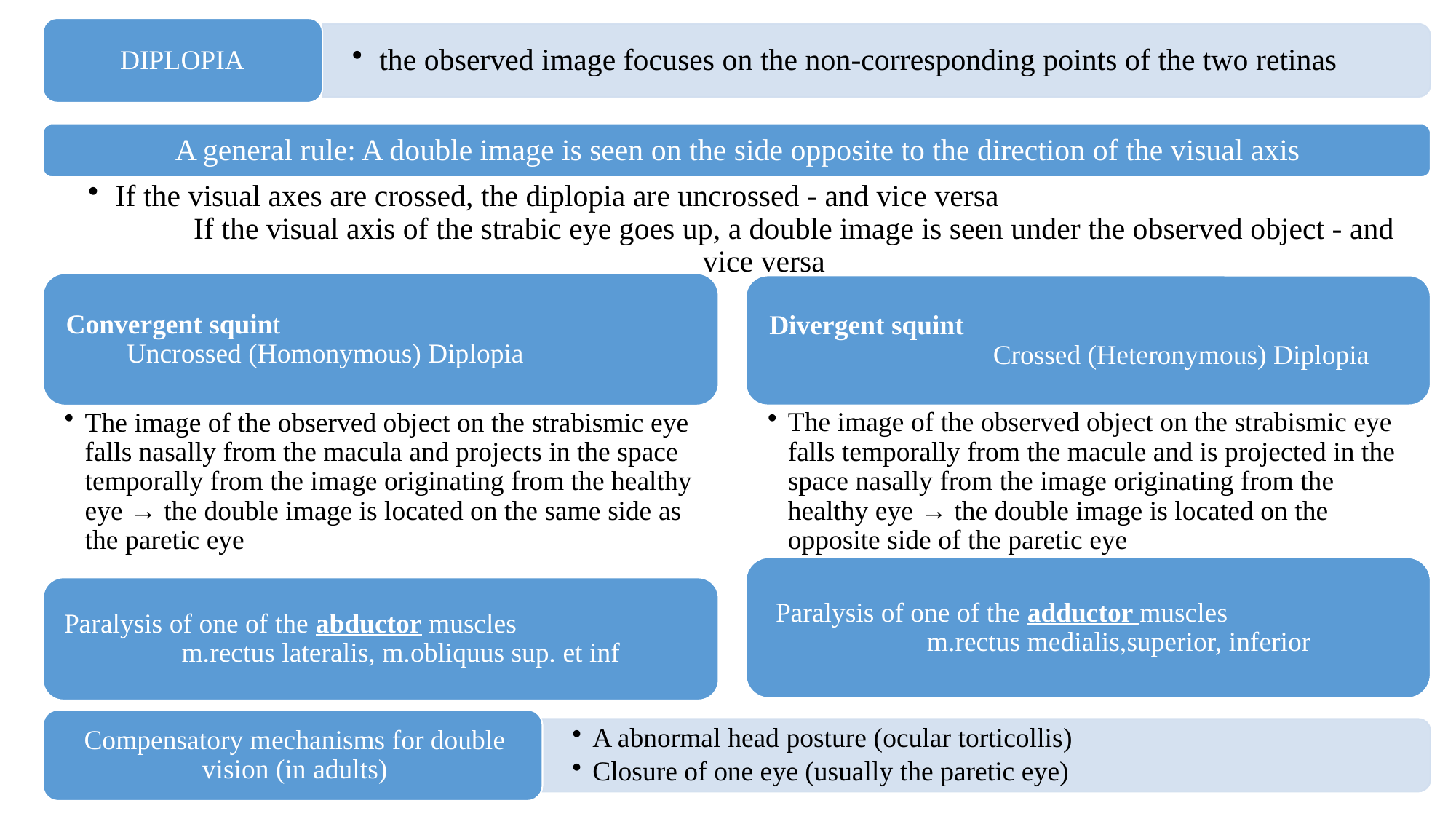

the observed image focuses on the non-corresponding points of the two retinas
DIPLOPIA
A general rule: A double image is seen on the side opposite to the direction of the visual axis
If the visual axes are crossed, the diplopia are uncrossed - and vice versa                                                               If the visual axis of the strabic eye goes up, a double image is seen under the observed object - and vice versa
Convergent squint                                                                 Uncrossed (Homonymous) Diplopia
The image of the observed object on the strabismic eye falls nasally from the macula and projects in the space temporally from the image originating from the healthy eye → the double image is located on the same side as the paretic eye
Paralysis of one of the abductor muscles                                 m.rectus lateralis, m.obliquus sup. et inf
Divergent squint                                                                                            Crossed (Heteronymous) Diplopia
The image of the observed object on the strabismic eye falls temporally from the macule and is projected in the space nasally from the image originating from the healthy eye → the double image is located on the opposite side of the paretic eye
 Paralysis of one of the adductor muscles                                    m.rectus medialis,superior, inferior
A abnormal head posture (ocular torticollis)
Closure of one eye (usually the paretic eye)
Compensatory mechanisms for double vision (in adults)